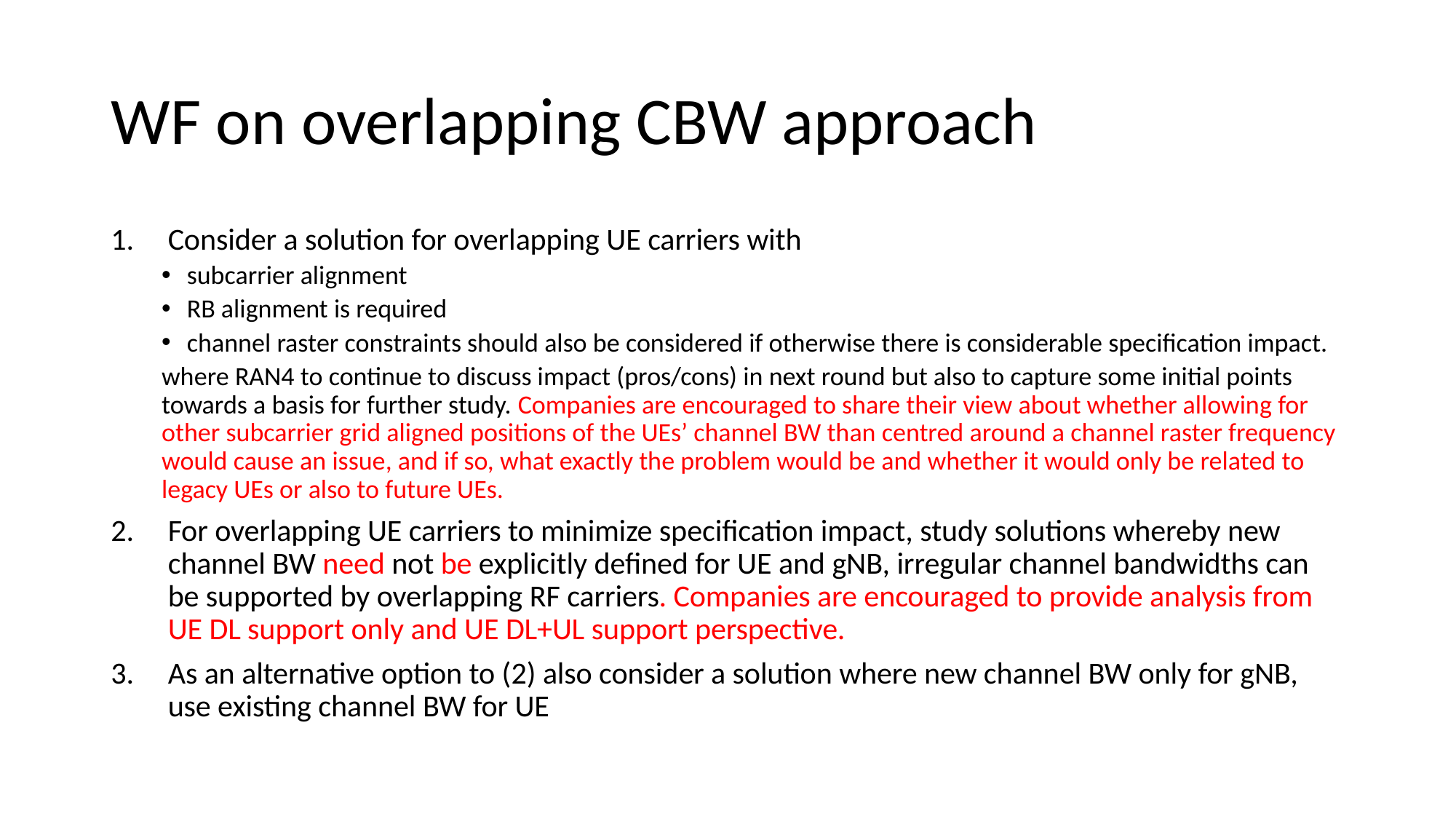

# WF on overlapping CBW approach
Consider a solution for overlapping UE carriers with
subcarrier alignment
RB alignment is required
channel raster constraints should also be considered if otherwise there is considerable specification impact.
where RAN4 to continue to discuss impact (pros/cons) in next round but also to capture some initial points towards a basis for further study. Companies are encouraged to share their view about whether allowing for other subcarrier grid aligned positions of the UEs’ channel BW than centred around a channel raster frequency would cause an issue, and if so, what exactly the problem would be and whether it would only be related to legacy UEs or also to future UEs.
For overlapping UE carriers to minimize specification impact, study solutions whereby new channel BW need not be explicitly defined for UE and gNB, irregular channel bandwidths can be supported by overlapping RF carriers. Companies are encouraged to provide analysis from UE DL support only and UE DL+UL support perspective.
As an alternative option to (2) also consider a solution where new channel BW only for gNB, use existing channel BW for UE